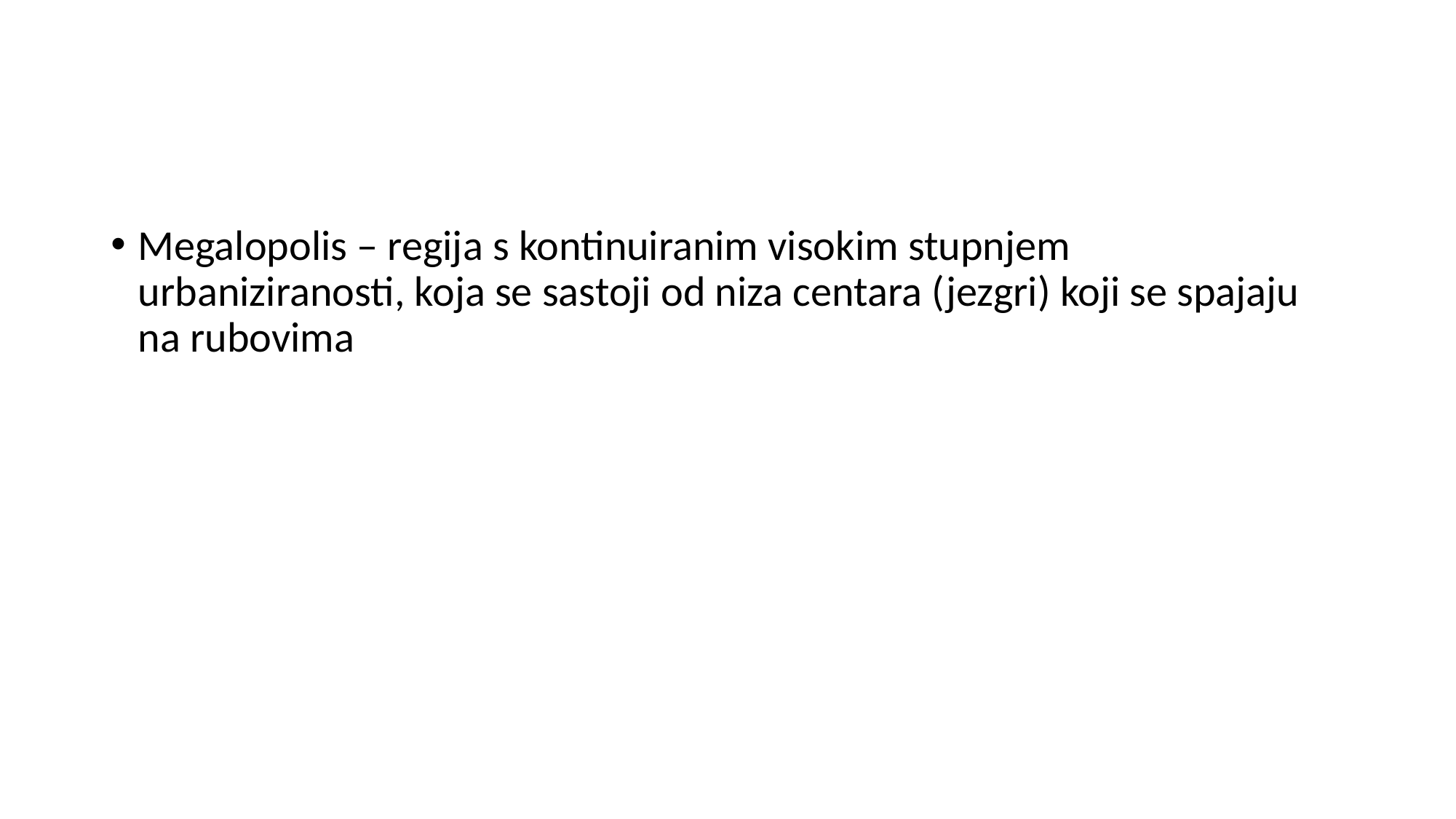

#
Megalopolis – regija s kontinuiranim visokim stupnjem urbaniziranosti, koja se sastoji od niza centara (jezgri) koji se spajaju na rubovima